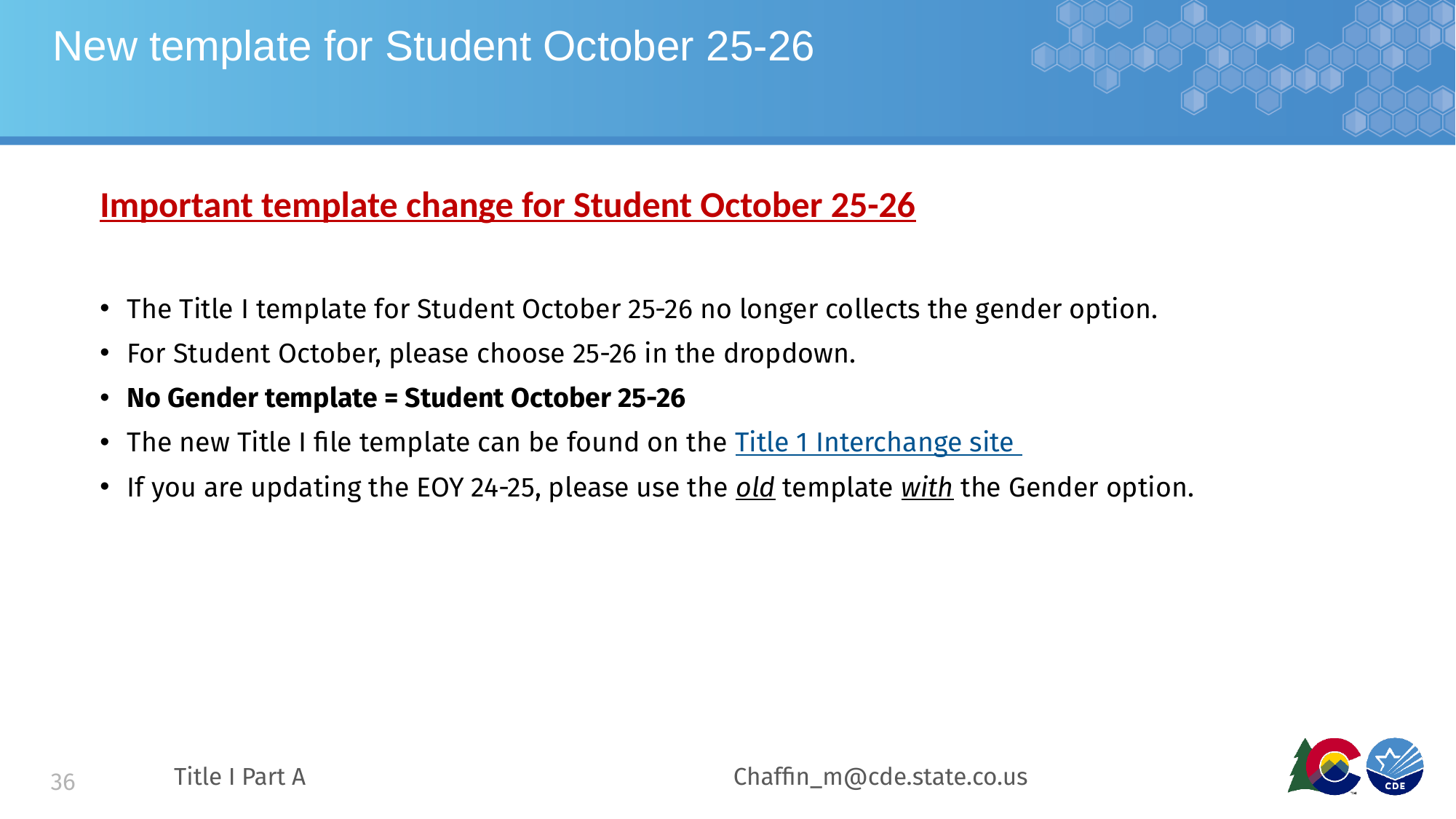

# New template for Student October 25-26
Important template change for Student October 25-26

The Title I template for Student October 25-26 no longer collects the gender option.
For Student October, please choose 25-26 in the dropdown.
No Gender template = Student October 25-26
The new Title I file template can be found on the Title 1 Interchange site
If you are updating the EOY 24-25, please use the old template with the Gender option.

Title I Part A
Chaffin_m@cde.state.co.us
36